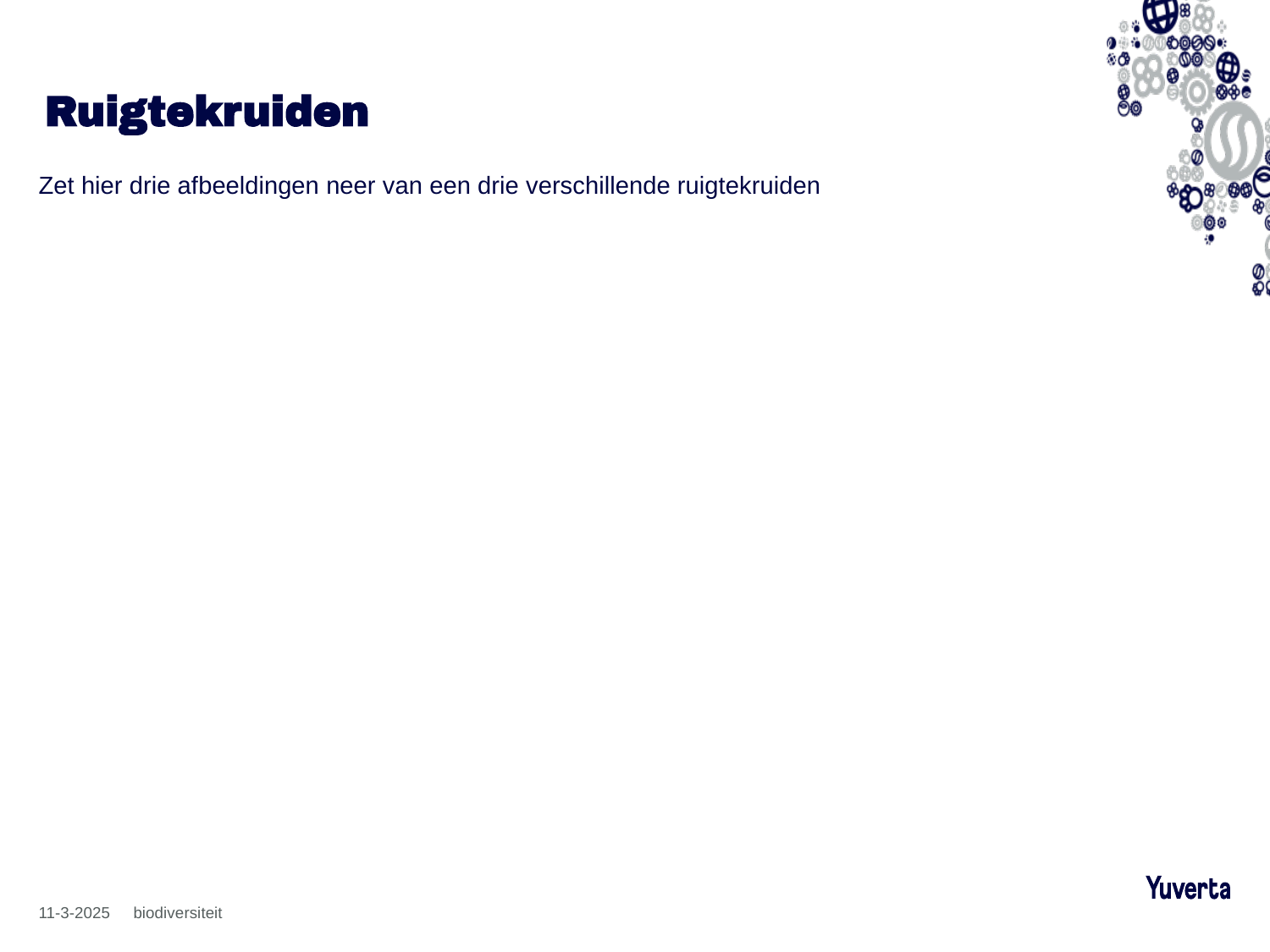

# Ruigtekruiden
Zet hier drie afbeeldingen neer van een drie verschillende ruigtekruiden

11-3-2025
biodiversiteit